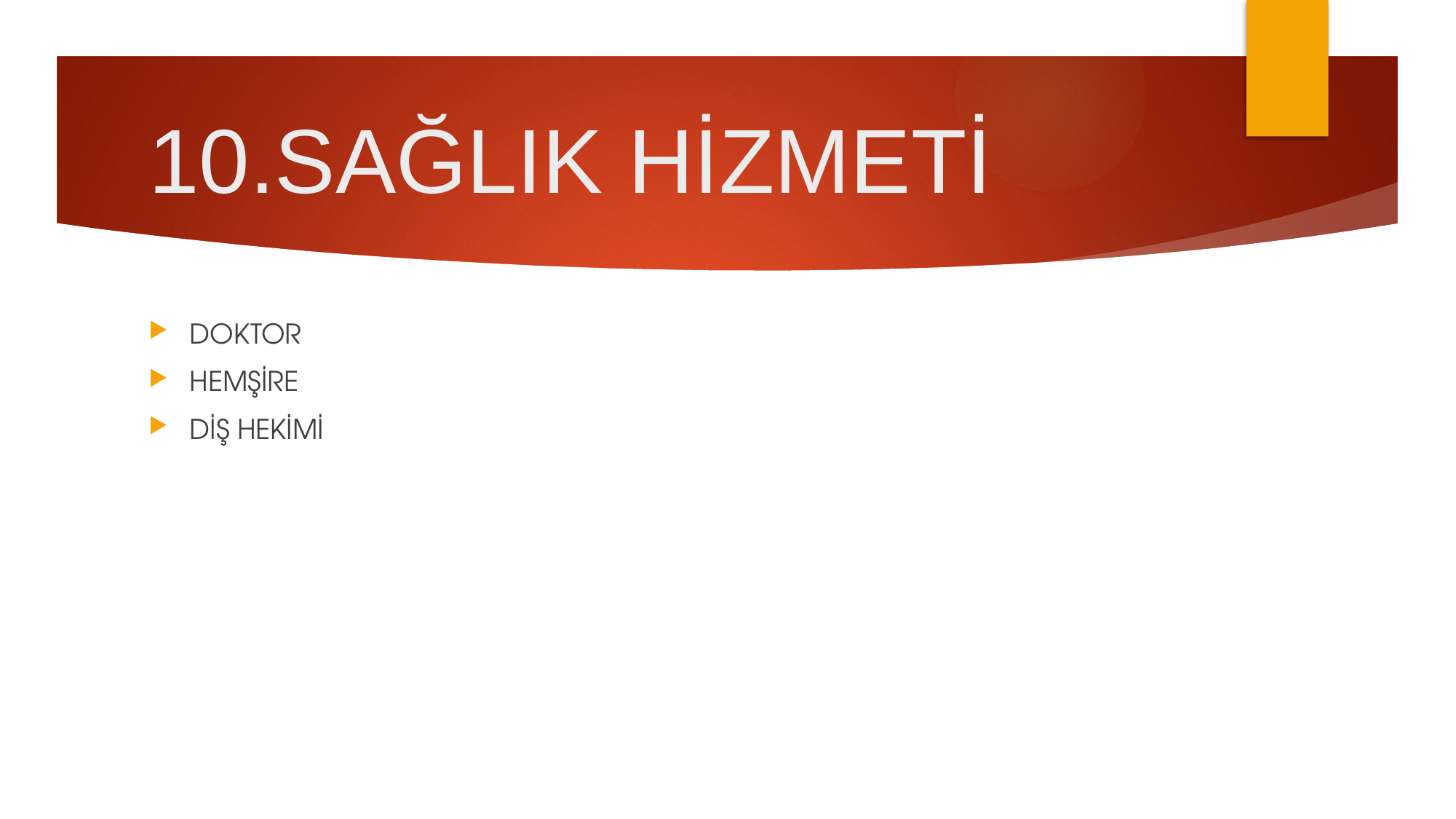

# 10.SAĞLIK HİZMETİ
DOKTOR
HEMŞİRE
DİŞ HEKİMİ